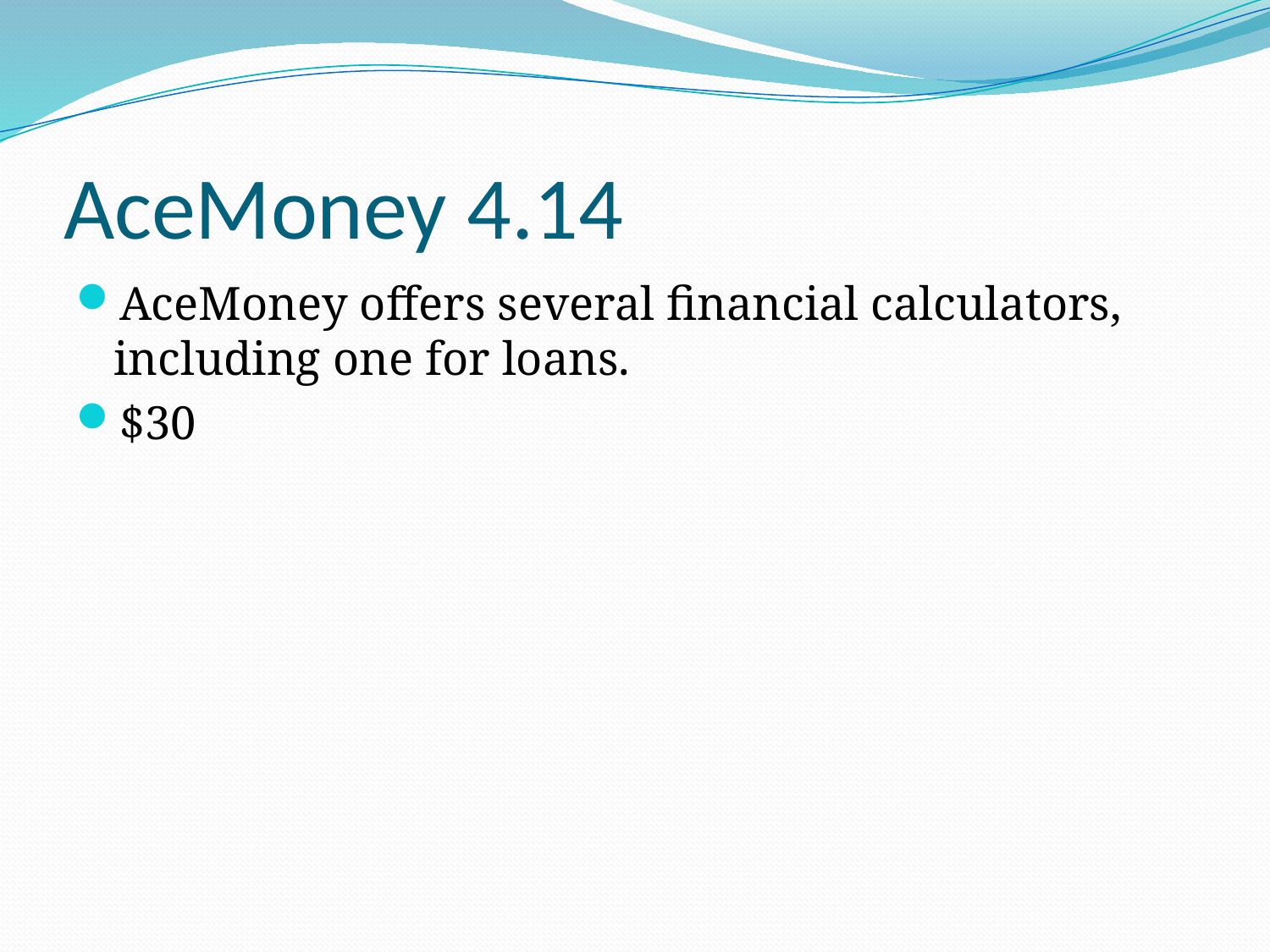

# AceMoney 4.14
AceMoney offers several financial calculators, including one for loans.
$30